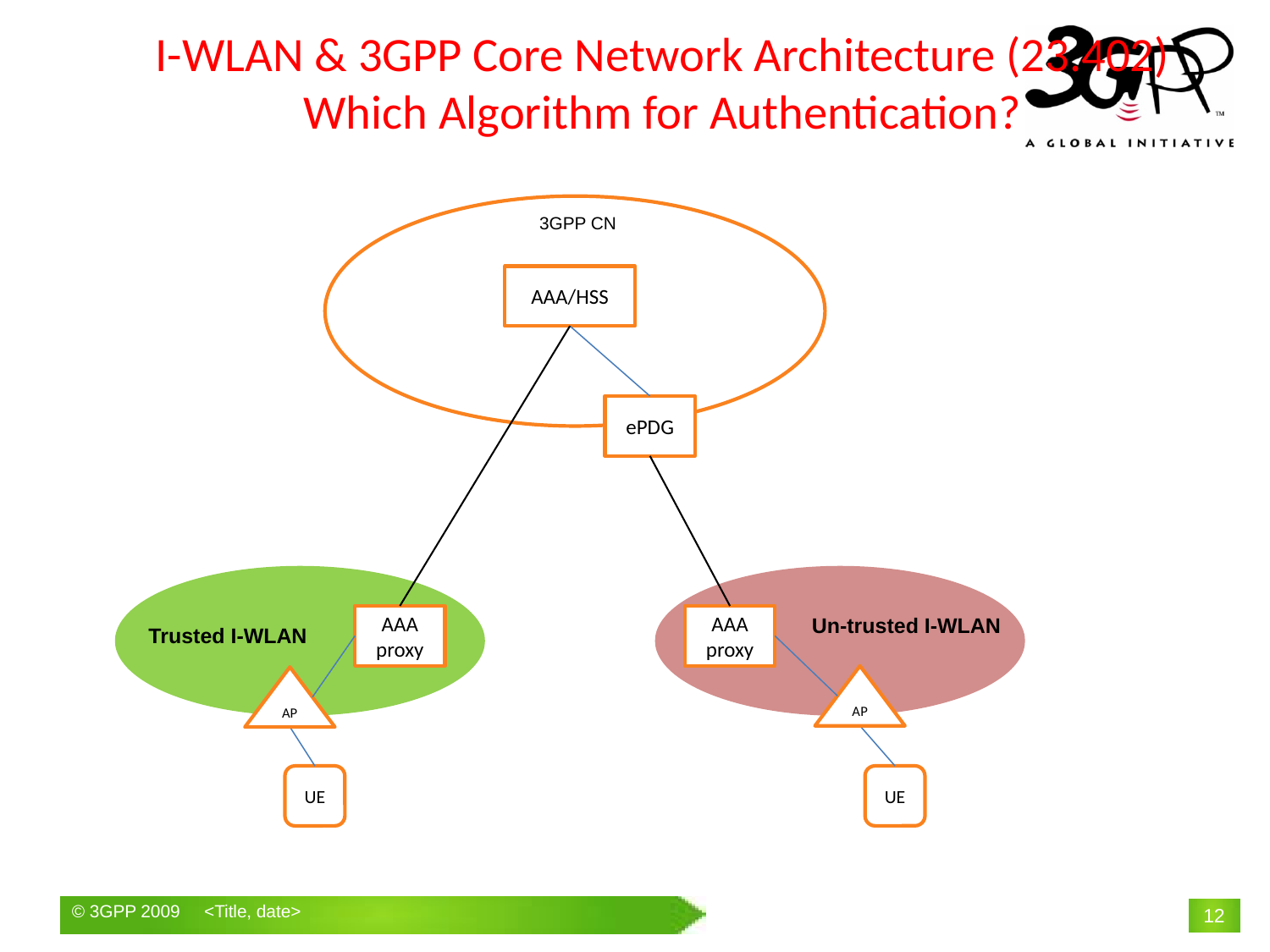

# I-WLAN & 3GPP Core Network Architecture (23.402) Which Algorithm for Authentication?

3GPP CN
AAA/HSS
ePDG

AAA
proxy
AAA
proxy
Un-trusted I-WLAN
Trusted I-WLAN
AP
AP
UE
UE